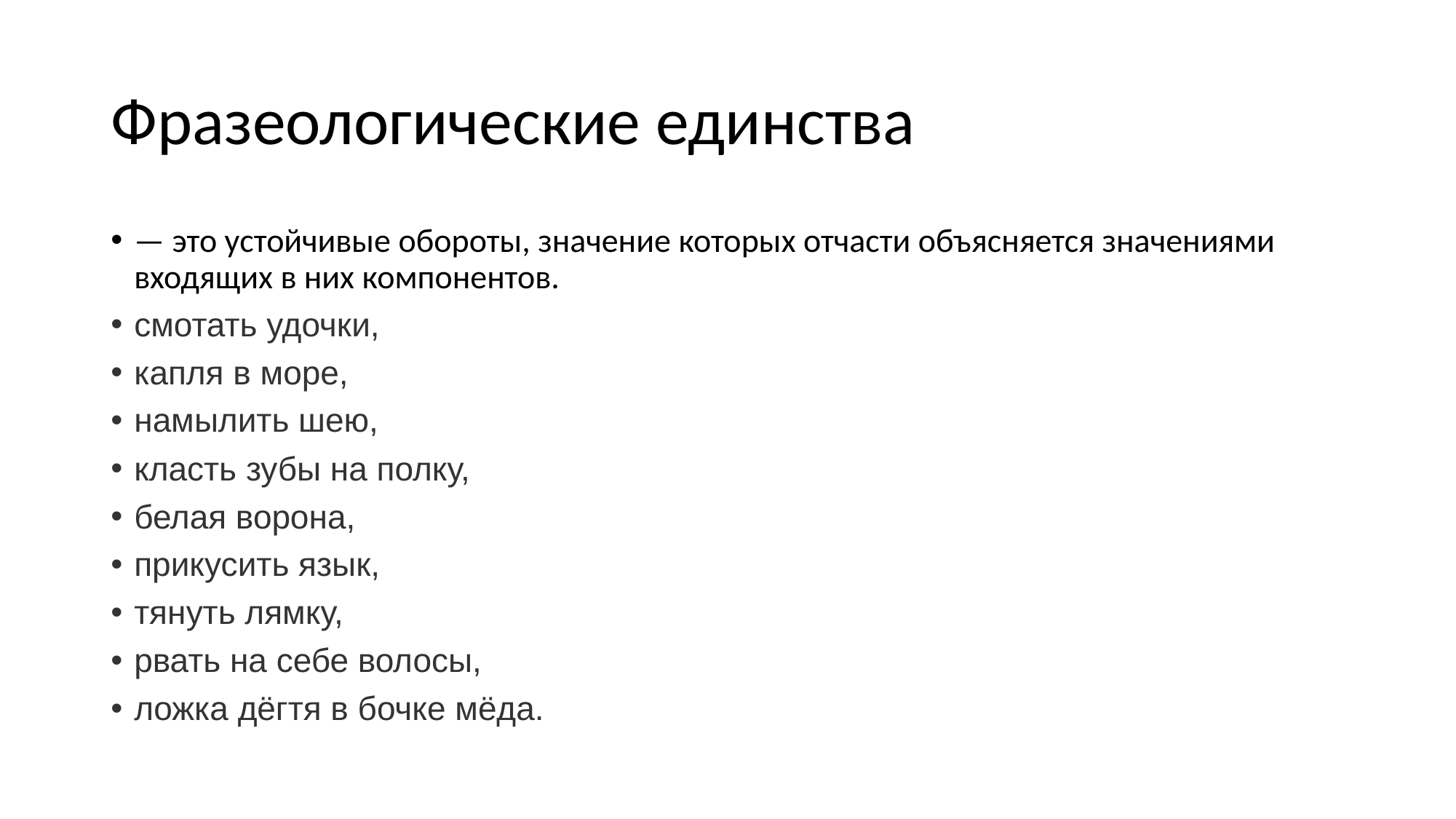

# Фразеологические единства
— это устойчивые обороты, значение которых отчасти объясняется значениями входящих в них компонентов.
смотать удочки,
капля в море,
намылить шею,
класть зубы на полку,
белая ворона,
прикусить язык,
тянуть лямку,
рвать на себе волосы,
ложка дёгтя в бочке мёда.